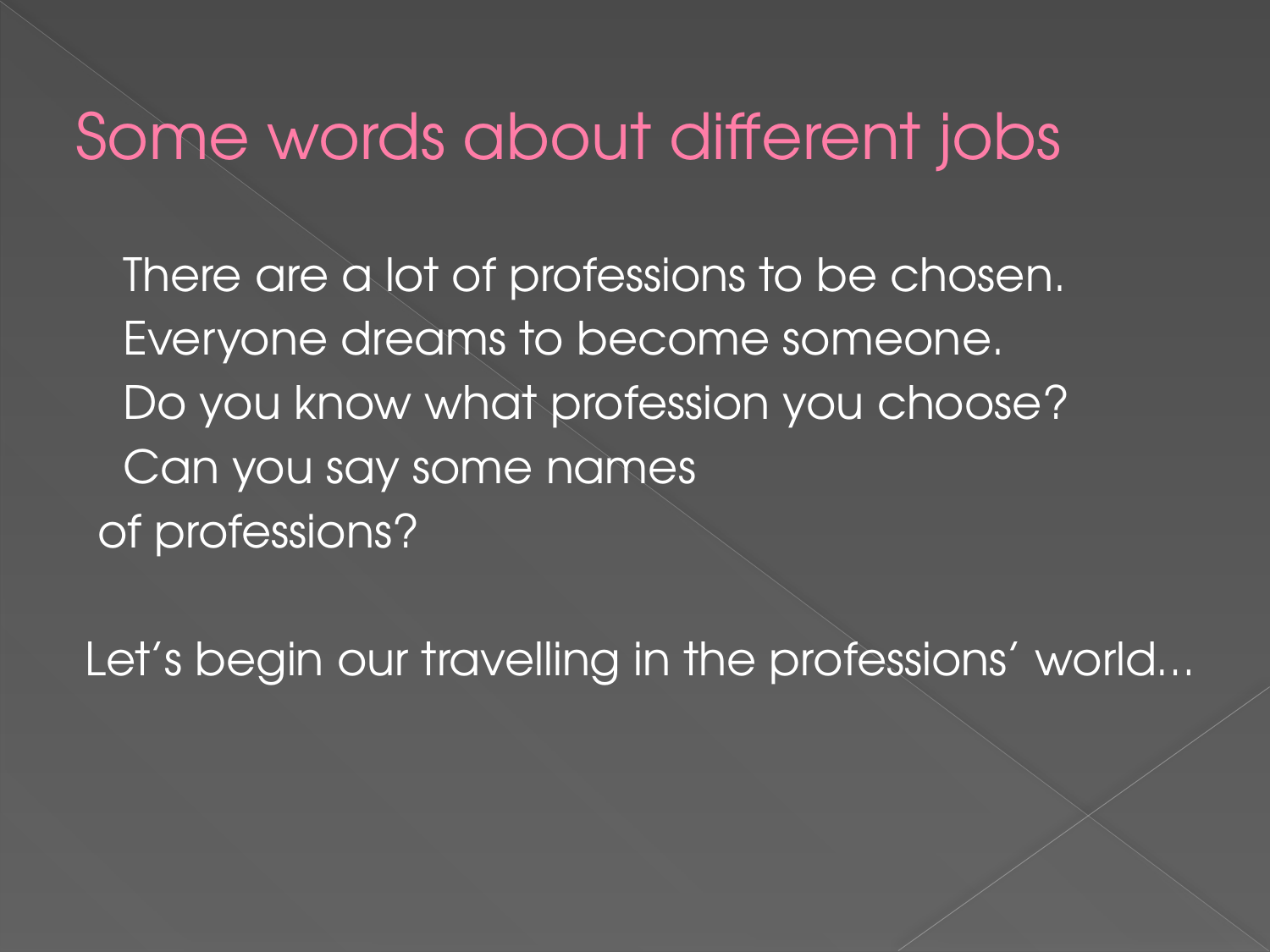

# Some words about different jobs
   There are a lot of professions to be chosen.
   Everyone dreams to become someone.
   Do you know what profession you choose?
   Can you say some names
 of professions?

Let’s begin our travelling in the professions’ world…